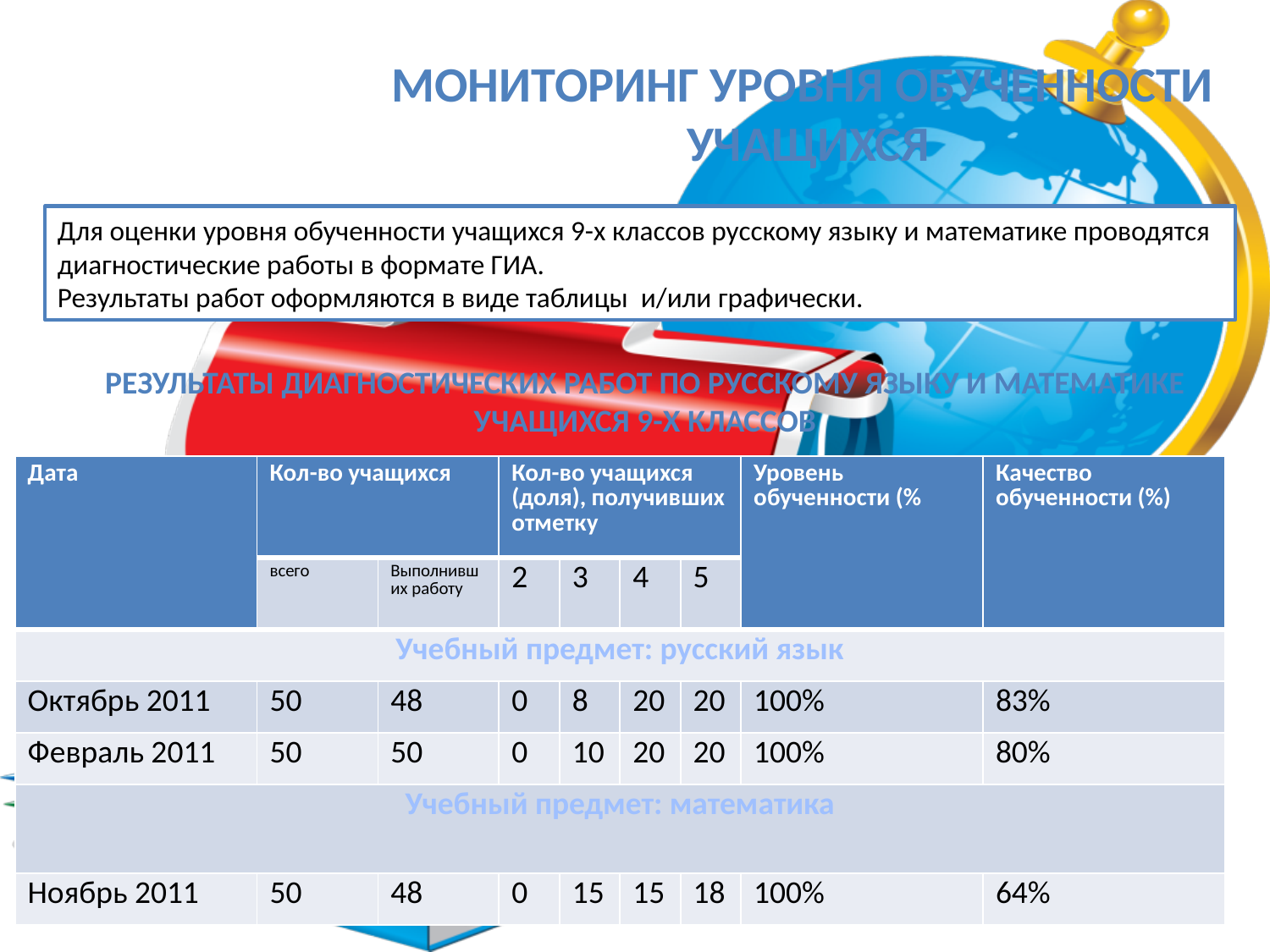

Мониторинг уровня обученности
 учащихся
Для оценки уровня обученности учащихся 9-х классов русскому языку и математике проводятся диагностические работы в формате ГИА.
Результаты работ оформляются в виде таблицы  и/или графически.
Результаты диагностических работ по русскому языку и математике учащихся 9-х классов
| Дата | Кол-во учащихся |  | Кол-во учащихся (доля), получивших отметку |  |  |  | Уровень обученности (% | Качество обученности (%) |
| --- | --- | --- | --- | --- | --- | --- | --- | --- |
|  | всего | Выполнивших работу | 2 | 3 | 4 | 5 |  |  |
| Учебный предмет: русский язык |  |  |  |  |  |  |  |  |
| Октябрь 2011 | 50 | 48 | 0 | 8 | 20 | 20 | 100% | 83% |
| Февраль 2011 | 50 | 50 | 0 | 10 | 20 | 20 | 100% | 80% |
| Учебный предмет: математика |  |  |  |  |  |  |  |  |
| Ноябрь 2011 | 50 | 48 | 0 | 15 | 15 | 18 | 100% | 64% |